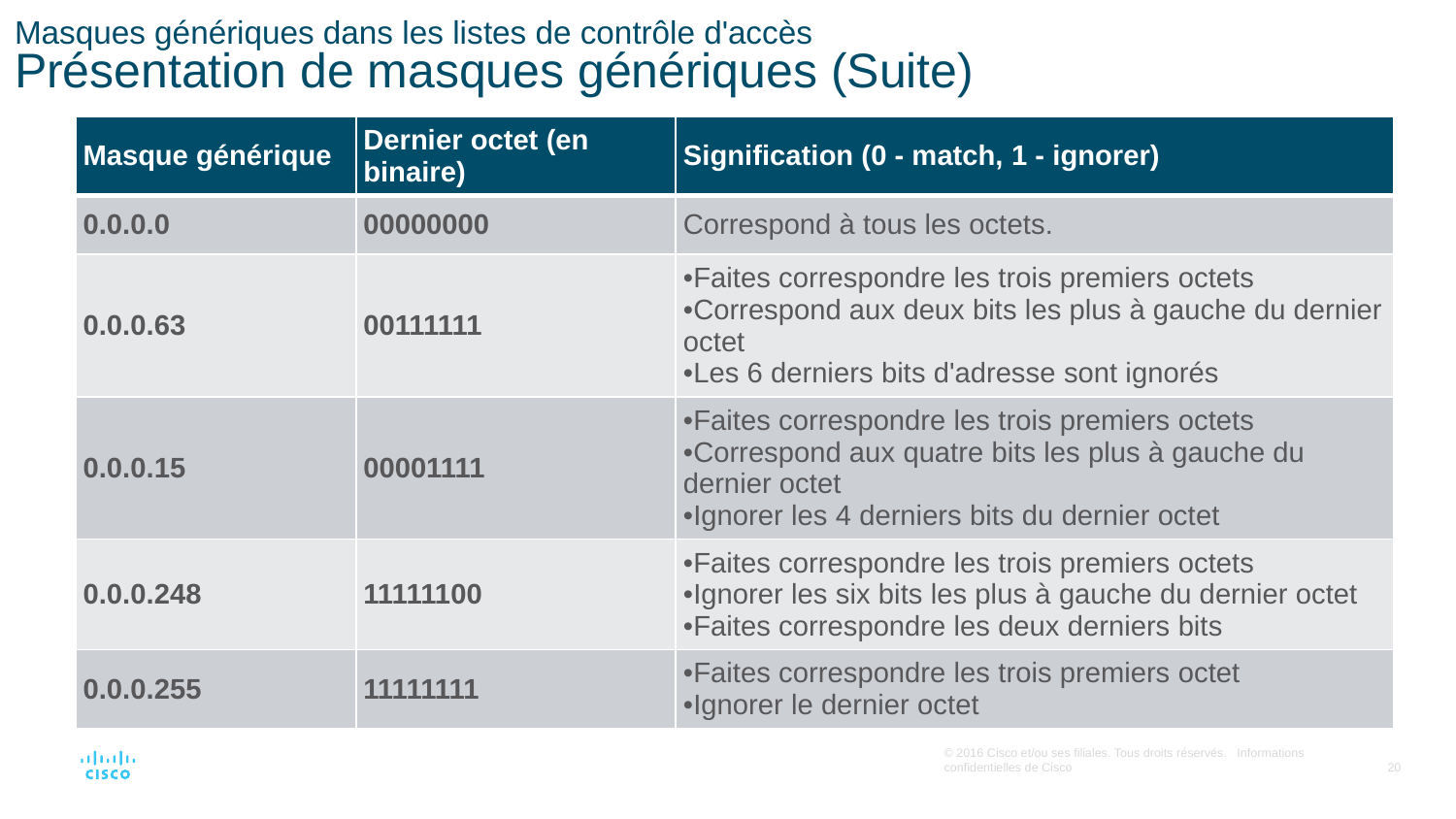

# Masques génériques dans les listes de contrôle d'accès Présentation de masques génériques (Suite)
| Masque générique | Dernier octet (en binaire) | Signification (0 - match, 1 - ignorer) |
| --- | --- | --- |
| 0.0.0.0 | 00000000 | Correspond à tous les octets. |
| 0.0.0.63 | 00111111 | Faites correspondre les trois premiers octets Correspond aux deux bits les plus à gauche du dernier octet Les 6 derniers bits d'adresse sont ignorés |
| 0.0.0.15 | 00001111 | Faites correspondre les trois premiers octets Correspond aux quatre bits les plus à gauche du dernier octet Ignorer les 4 derniers bits du dernier octet |
| 0.0.0.248 | 11111100 | Faites correspondre les trois premiers octets Ignorer les six bits les plus à gauche du dernier octet Faites correspondre les deux derniers bits |
| 0.0.0.255 | 11111111 | Faites correspondre les trois premiers octet Ignorer le dernier octet |